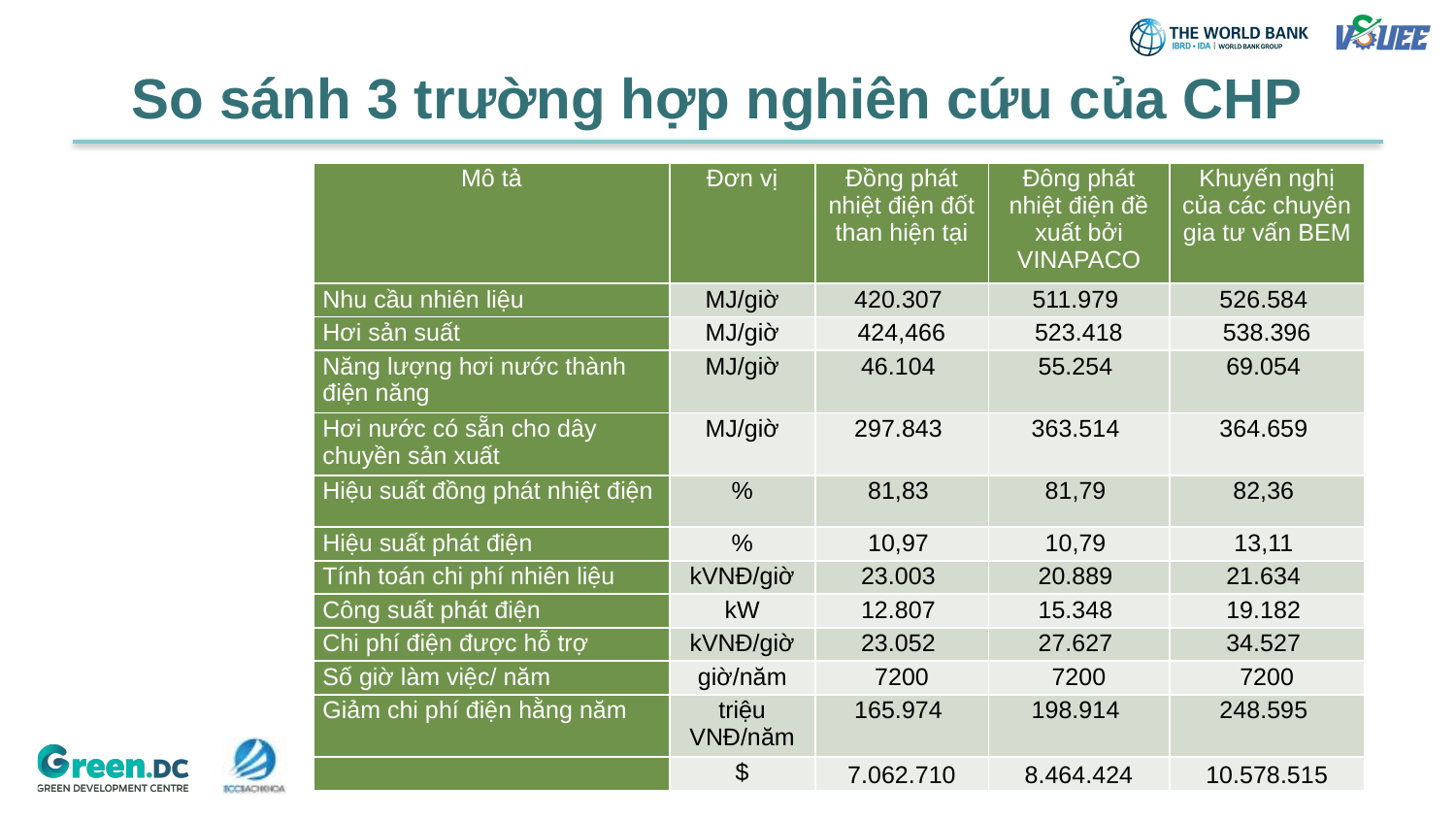

# So sánh 3 trường hợp nghiên cứu của CHP
| Mô tả | Đơn vị | Đồng phát nhiệt điện đốt than hiện tại | Đông phát nhiệt điện đề xuất bởi VINAPACO | Khuyến nghị của các chuyên gia tư vấn BEM |
| --- | --- | --- | --- | --- |
| Nhu cầu nhiên liệu | MJ/giờ | 420.307 | 511.979 | 526.584 |
| Hơi sản suất | MJ/giờ | 424,466 | 523.418 | 538.396 |
| Năng lượng hơi nước thành điện năng | MJ/giờ | 46.104 | 55.254 | 69.054 |
| Hơi nước có sẵn cho dây chuyền sản xuất | MJ/giờ | 297.843 | 363.514 | 364.659 |
| Hiệu suất đồng phát nhiệt điện | % | 81,83 | 81,79 | 82,36 |
| Hiệu suất phát điện | % | 10,97 | 10,79 | 13,11 |
| Tính toán chi phí nhiên liệu | kVNĐ/giờ | 23.003 | 20.889 | 21.634 |
| Công suất phát điện | kW | 12.807 | 15.348 | 19.182 |
| Chi phí điện được hỗ trợ | kVNĐ/giờ | 23.052 | 27.627 | 34.527 |
| Số giờ làm việc/ năm | giờ/năm | 7200 | 7200 | 7200 |
| Giảm chi phí điện hằng năm | triệu VNĐ/năm | 165.974 | 198.914 | 248.595 |
|  | $ | 7.062.710 | 8.464.424 | 10.578.515 |